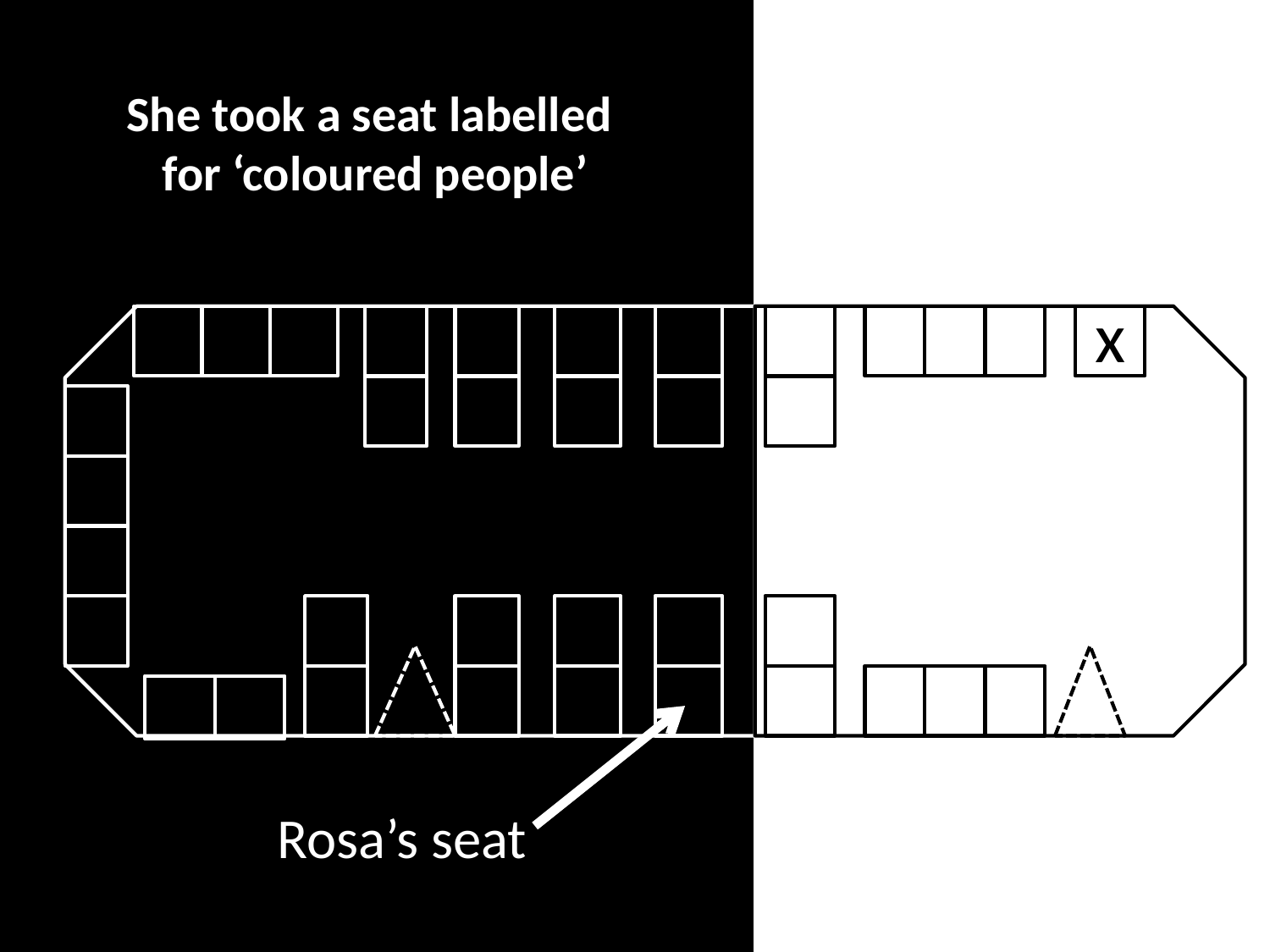

She took a seat labelled  for ‘coloured people’

x

Rosa’s seat